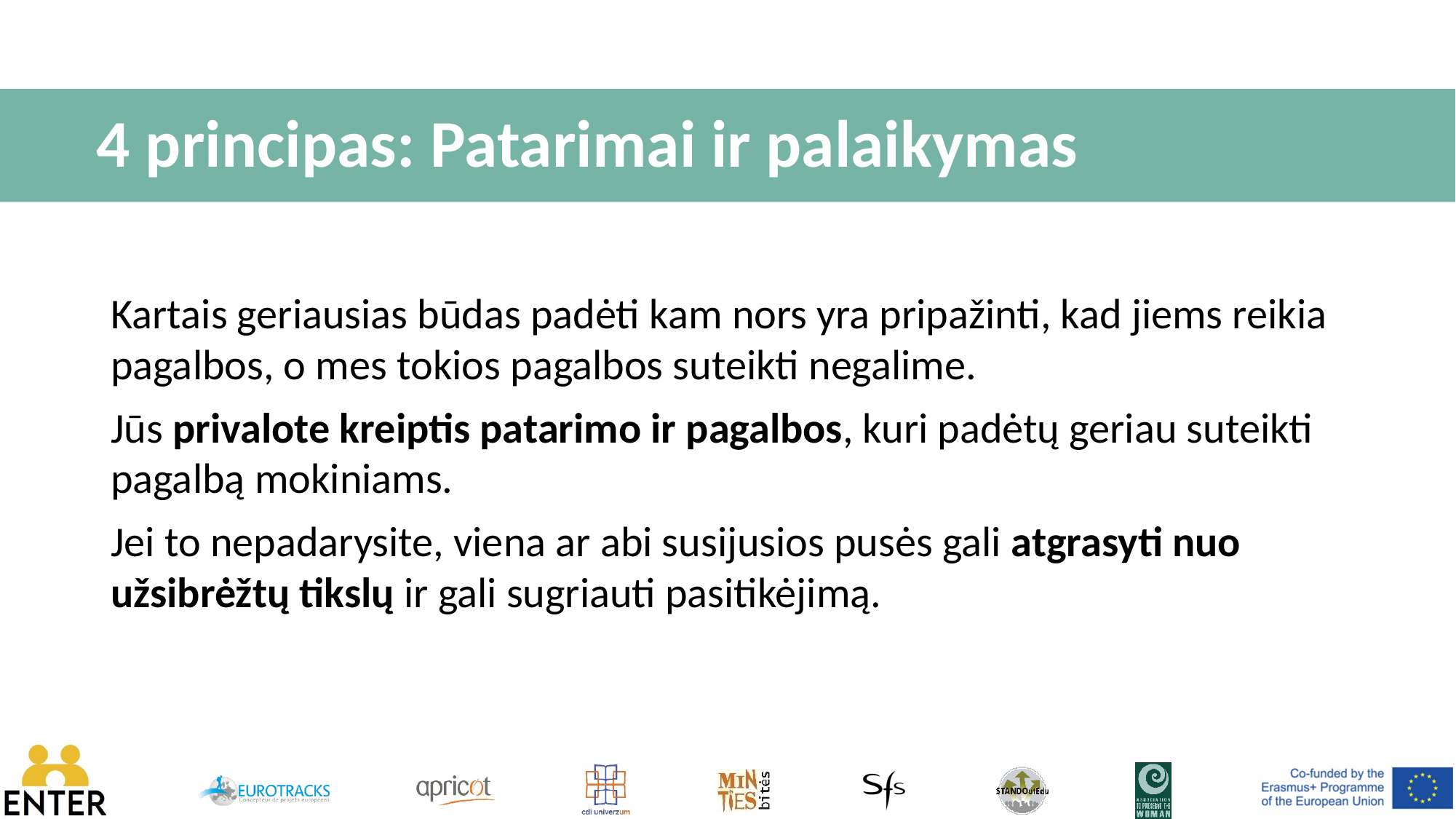

# 4 principas: Patarimai ir palaikymas

Kartais geriausias būdas padėti kam nors yra pripažinti, kad jiems reikia pagalbos, o mes tokios pagalbos suteikti negalime.
Jūs privalote kreiptis patarimo ir pagalbos, kuri padėtų geriau suteikti pagalbą mokiniams.
Jei to nepadarysite, viena ar abi susijusios pusės gali atgrasyti nuo užsibrėžtų tikslų ir gali sugriauti pasitikėjimą.